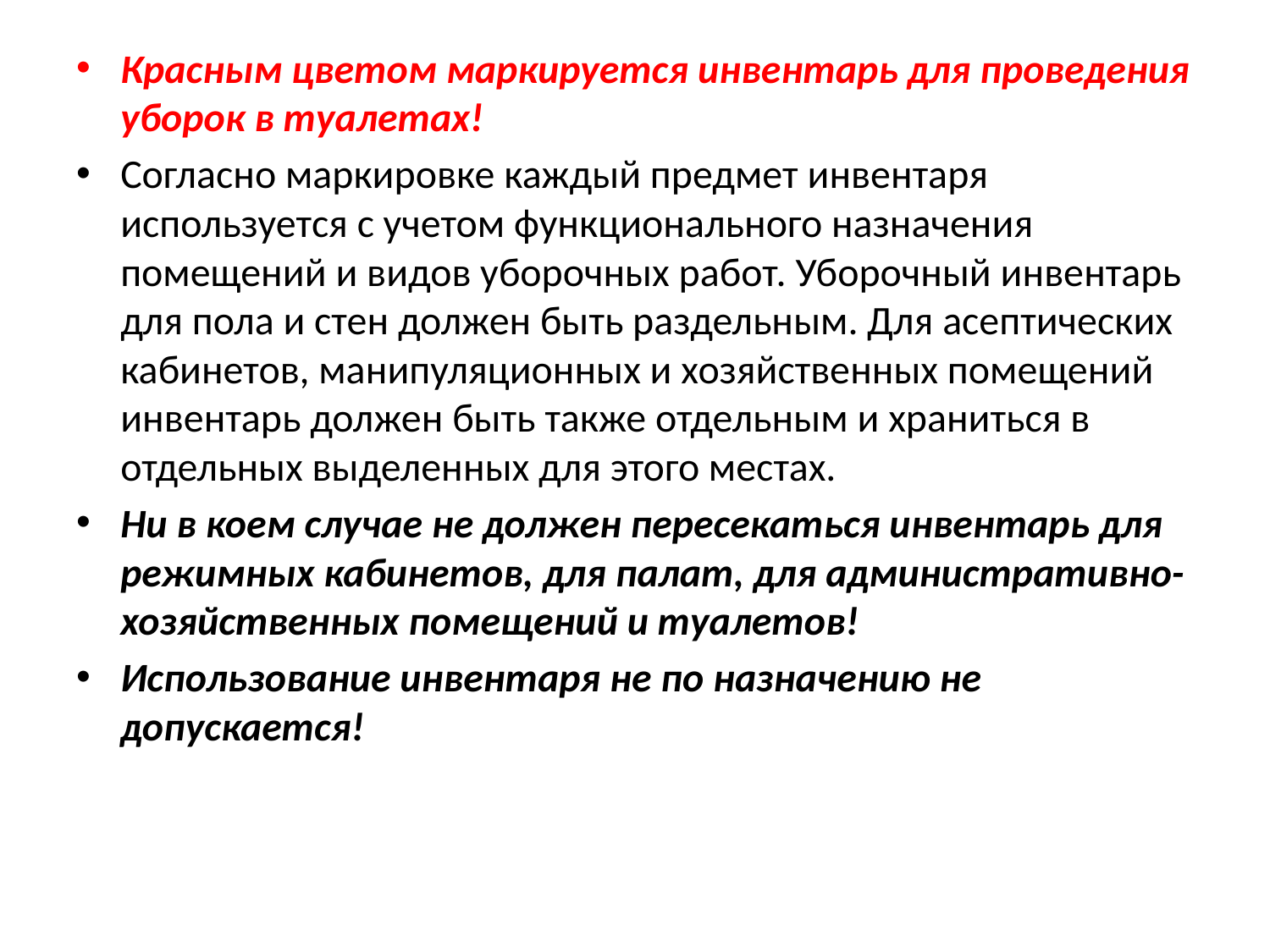

Красным цветом маркируется инвентарь для проведения уборок в туалетах!
Согласно маркировке каждый предмет инвентаря используется с учетом функционального назначения помещений и видов уборочных работ. Уборочный инвентарь для пола и стен должен быть раздельным. Для асептических кабинетов, манипуляционных и хозяйственных помещений инвентарь должен быть также отдельным и храниться в отдельных выделенных для этого местах.
Ни в коем случае не должен пересекаться инвентарь для режимных кабинетов, для палат, для административно-хозяйственных помещений и туалетов!
Использование инвентаря не по назначению не допускается!